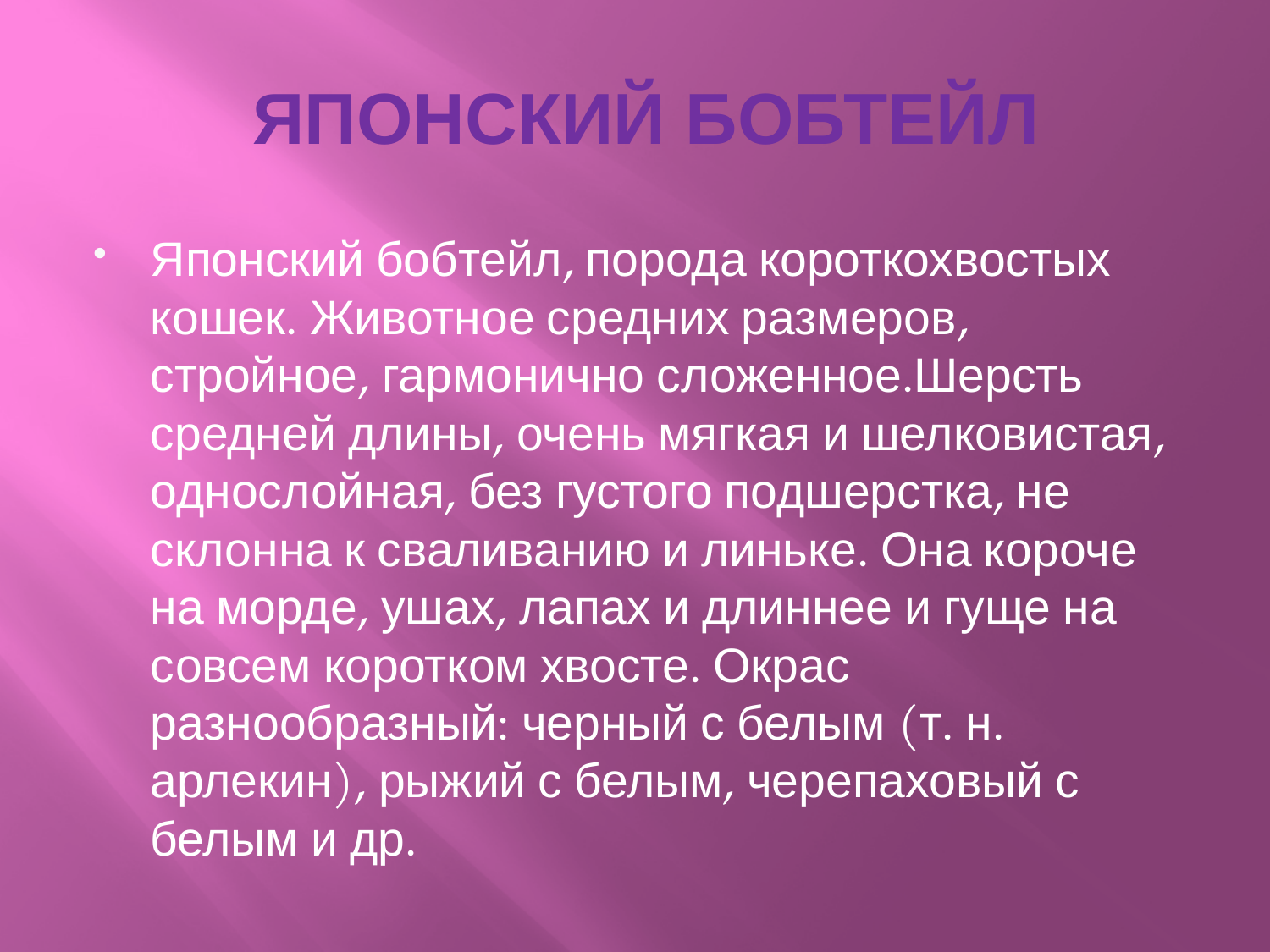

# ЯПОНСКИЙ БОБТЕЙЛ
Японский бобтейл, порода короткохвостых кошек. Животное средних размеров, стройное, гармонично сложенное.Шерсть средней длины, очень мягкая и шелковистая, однослойная, без густого подшерстка, не склонна к сваливанию и линьке. Она короче на морде, ушах, лапах и длиннее и гуще на совсем коротком хвосте. Окрас разнообразный: черный с белым (т. н. арлекин), рыжий с белым, черепаховый с белым и др.